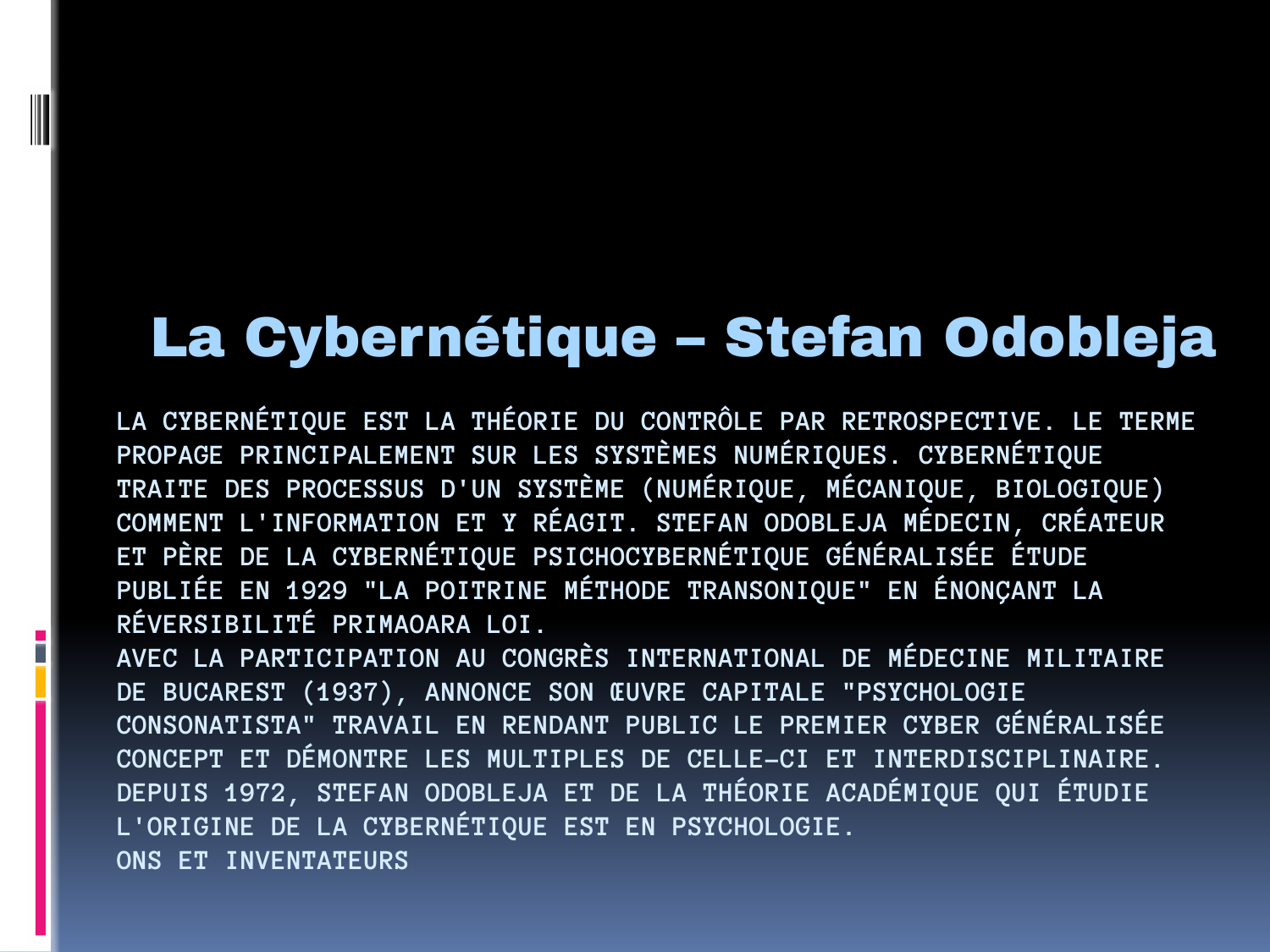

La Cybernétique – Stefan Odobleja
# La cybernétique est la théorie du contrôle par retrospective. Le terme propage principalement sur les systèmes numériques. Cybernétique traite des processus d'un système (numérique, mécanique, biologique) comment l'information et y réagit. Stefan Odobleja médecin, créateur et père de la cybernétique psichocybernétique généralisée étude publiée en 1929 "la poitrine méthode Transonique" en énonçant la réversibilité primaoara loi. Avec la participation au Congrès International de Médecine Militaire de Bucarest (1937), annonce son œuvre capitale "Psychologie consonatista" travail en rendant public le premier cyber généralisée concept et démontre les multiples de celle-ci et interdisciplinaire. Depuis 1972, Stefan Odobleja et de la théorie académique qui étudie l'origine de la cybernétique est en psychologie. ons et Inventateurs